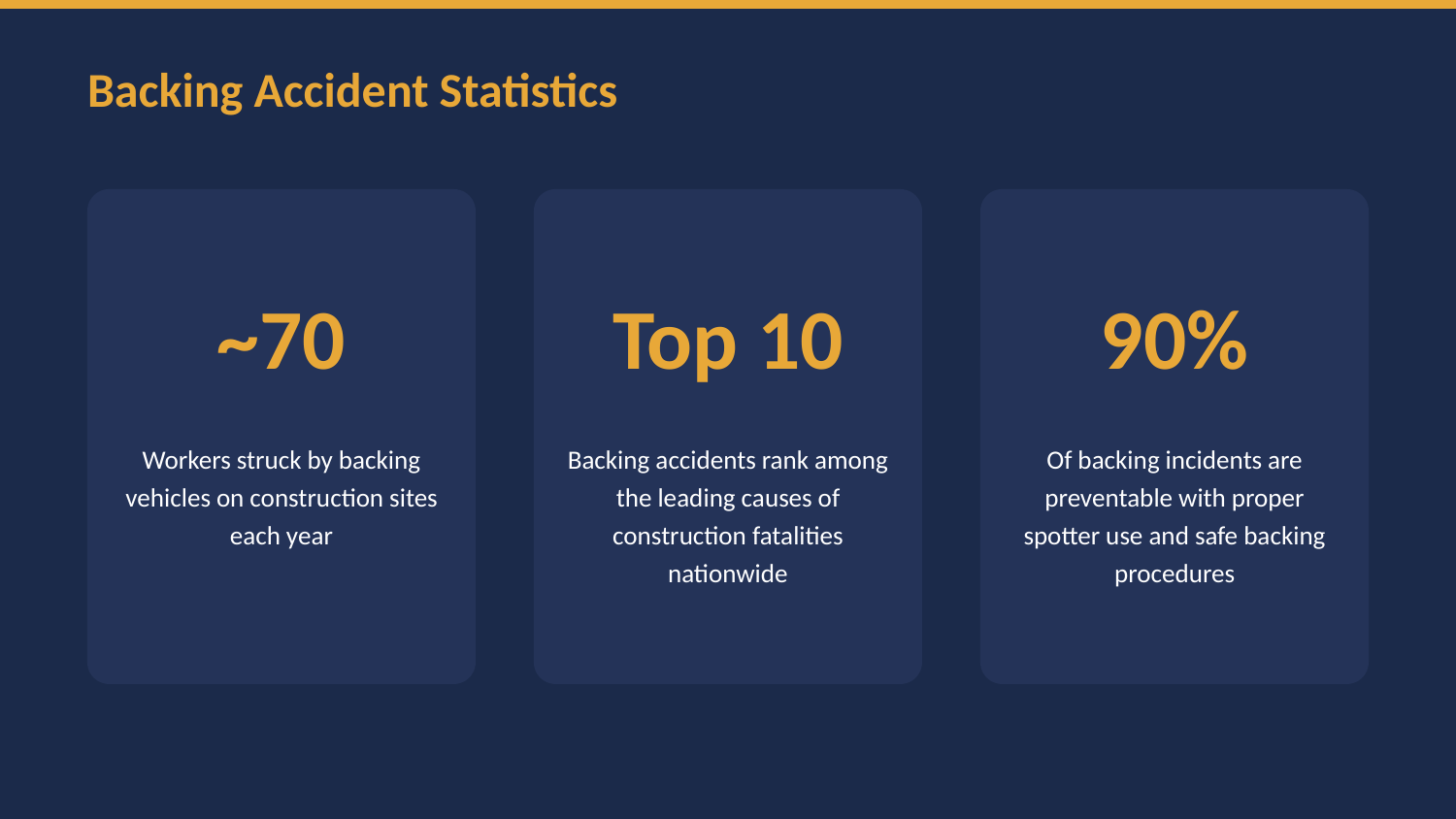

Backing Accident Statistics

~70
Top 10
90%
Workers struck by backing vehicles on construction sites each year
Backing accidents rank among the leading causes of construction fatalities nationwide
Of backing incidents are preventable with proper spotter use and safe backing procedures